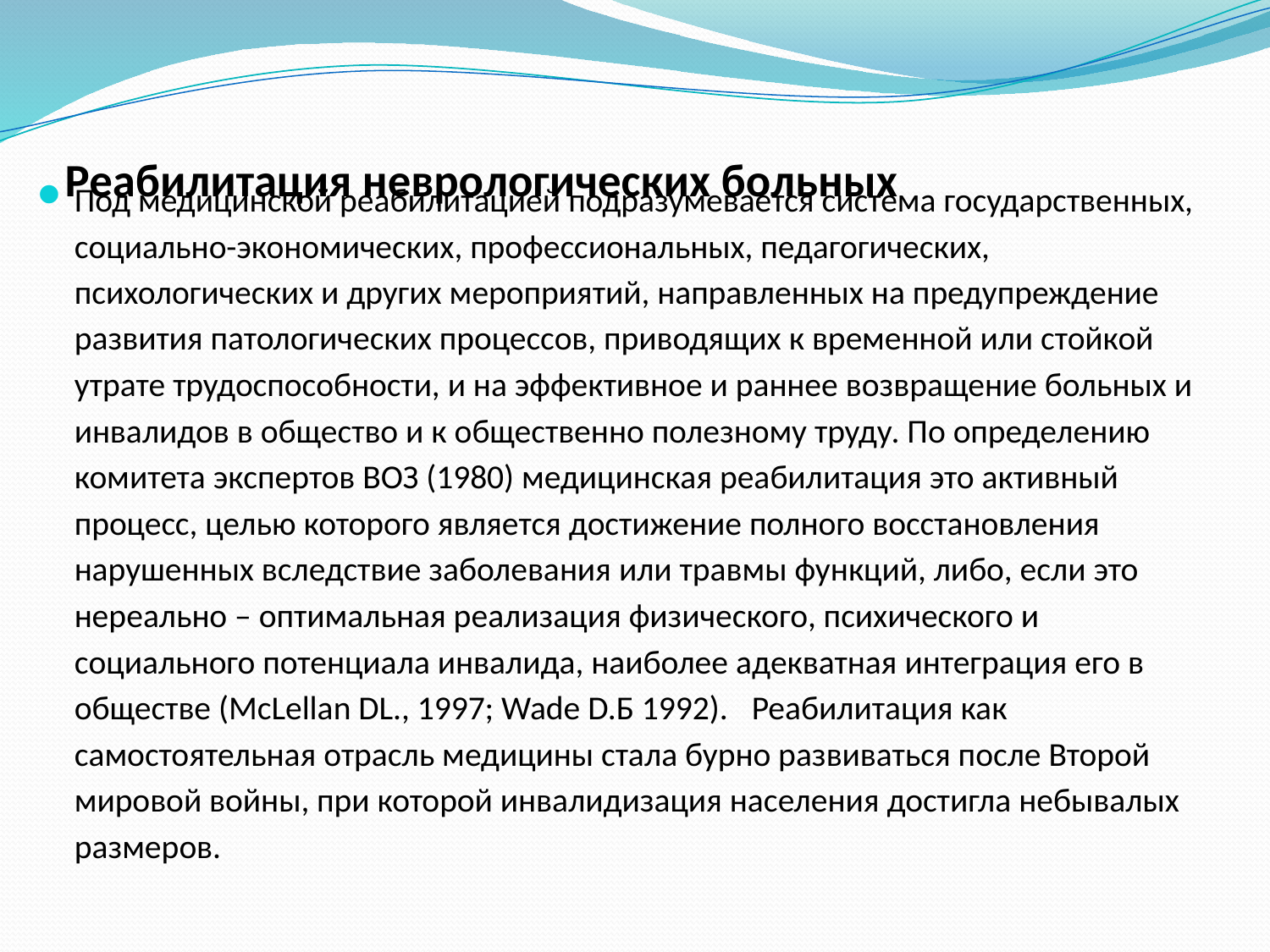

# Реабилитация неврологических больных
Под медицинской реабилитацией подразумевается система государственных, социально-экономических, профессиональных, педагогических, психологических и других мероприятий, направленных на предупреждение развития патологических процессов, приводящих к временной или стойкой утрате трудоспособности, и на эффективное и раннее возвращение больных и инвалидов в общество и к общественно полезному труду. По определению комитета экспертов ВОЗ (1980) медицинская реабилитация это активный процесс, целью которого является достижение полного восстановления нарушенных вследствие заболевания или травмы функций, либо, если это нереально – оптимальная реализация физического, психического и социального потенциала инвалида, наиболее адекватная интеграция его в обществе (McLellan DL., 1997; Wade D.Б 1992).   Реабилитация как самостоятельная отрасль медицины стала бурно развиваться после Второй мировой войны, при которой инвалидизация населения достигла небывалых размеров.